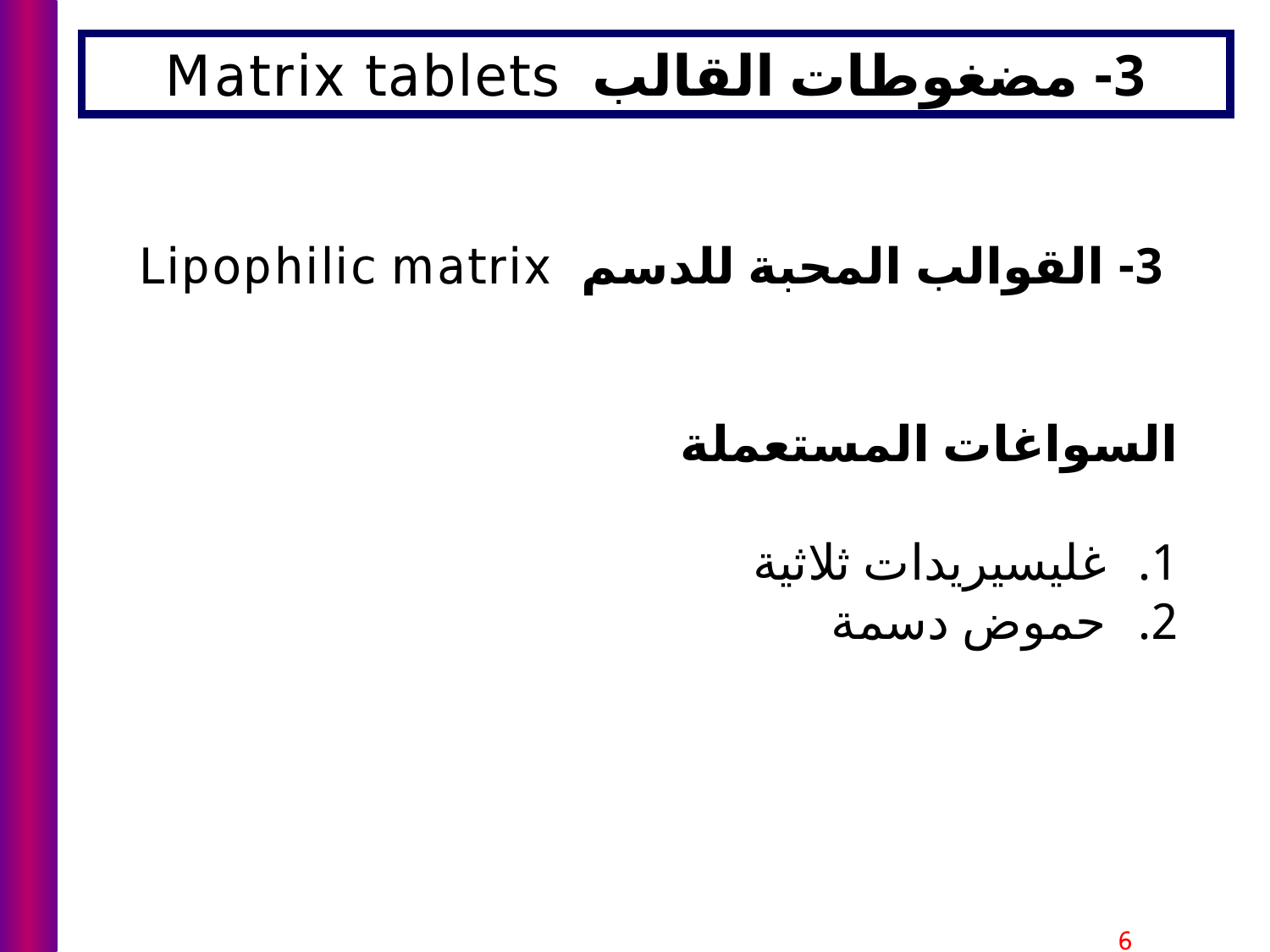

# 3- مضغوطات القالب  Matrix tablets
3- القوالب المحبة للدسم  Lipophilic matrix

السواغات المستعملة

غليسيريدات ثلاثية
حموض دسمة